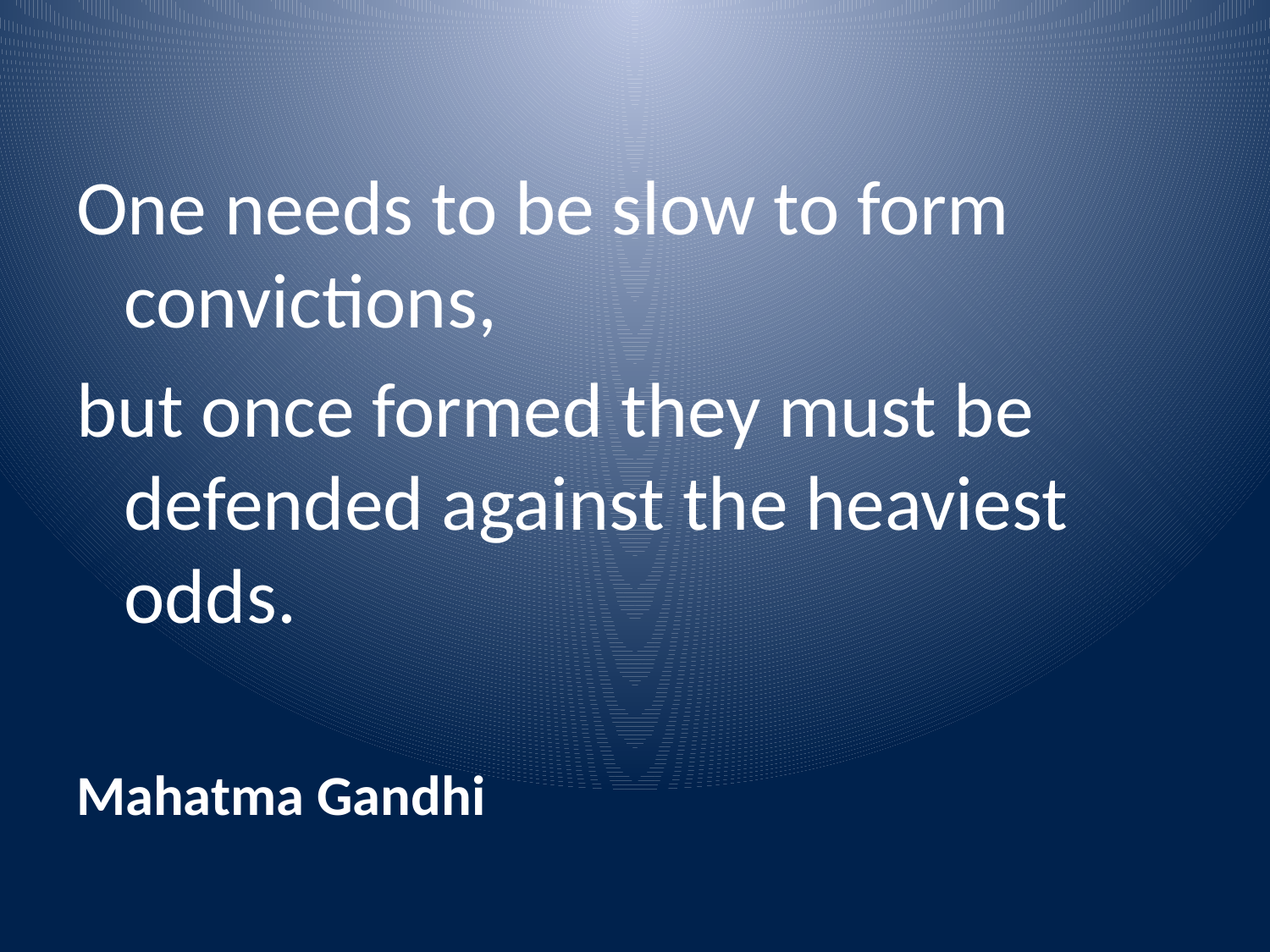

One needs to be slow to form convictions,
but once formed they must be defended against the heaviest odds.

Mahatma Gandhi